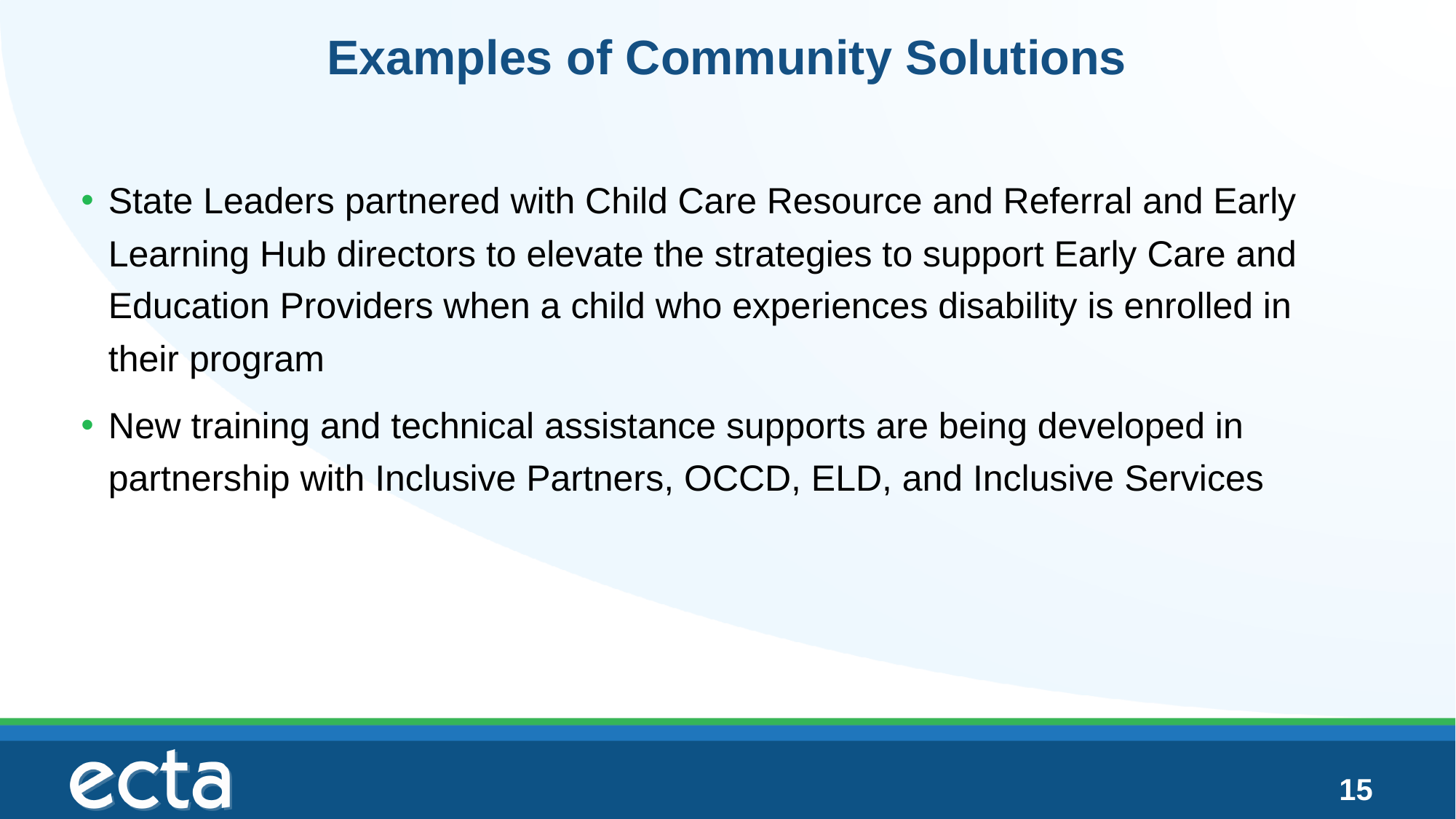

# Examples of Community Solutions
State Leaders partnered with Child Care Resource and Referral and Early Learning Hub directors to elevate the strategies to support Early Care and Education Providers when a child who experiences disability is enrolled in their program
New training and technical assistance supports are being developed in partnership with Inclusive Partners, OCCD, ELD, and Inclusive Services

15